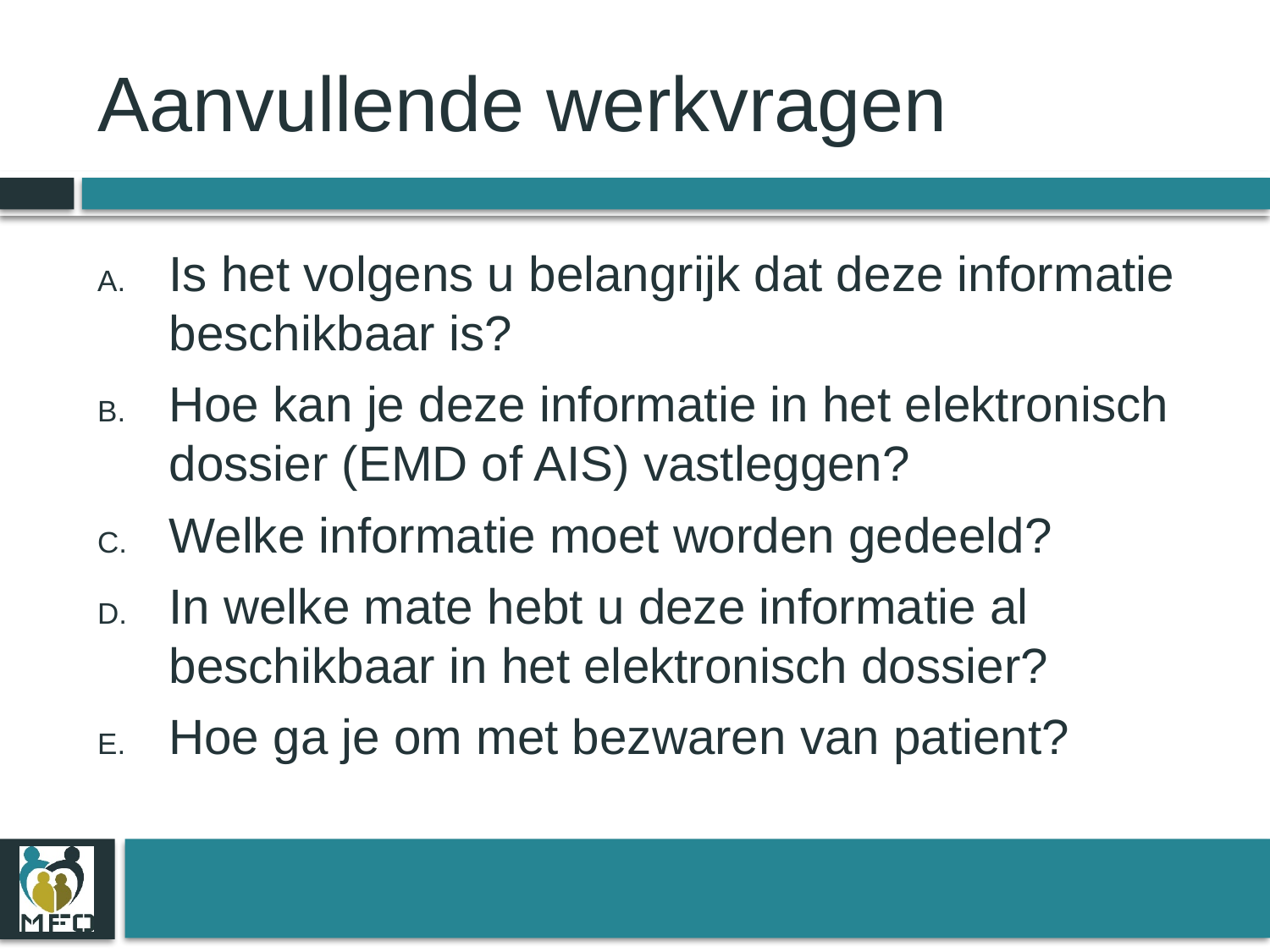

# Aanvullende werkvragen
Is het volgens u belangrijk dat deze informatie beschikbaar is?
Hoe kan je deze informatie in het elektronisch dossier (EMD of AIS) vastleggen?
Welke informatie moet worden gedeeld?
In welke mate hebt u deze informatie al beschikbaar in het elektronisch dossier?
Hoe ga je om met bezwaren van patient?